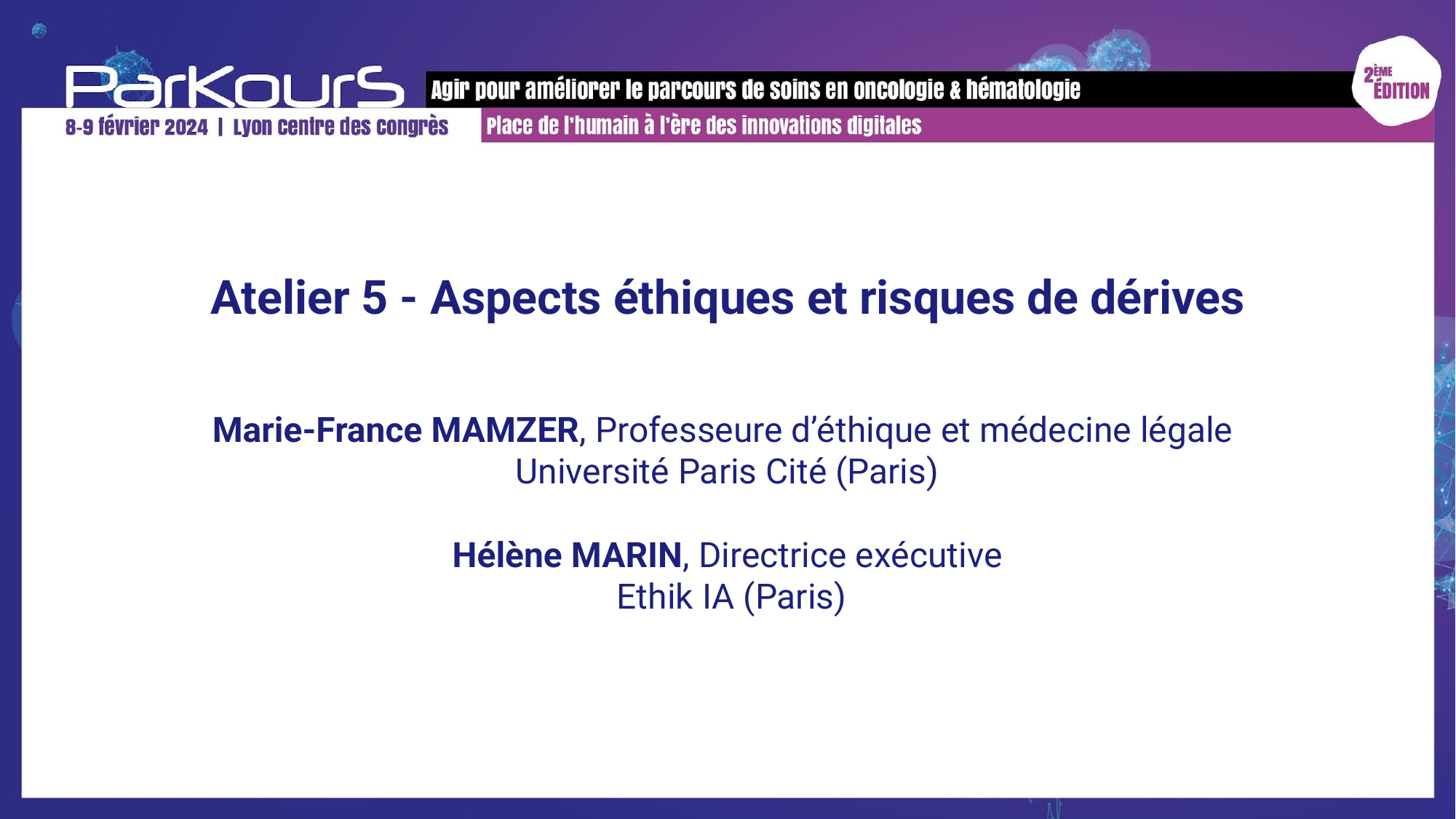

Atelier 5 - Aspects éthiques et risques de dérives

Marie-France MAMZER, Professeure d’éthique et médecine légale
Université Paris Cité (Paris)

Hélène MARIN, Directrice exécutive
 Ethik IA (Paris)